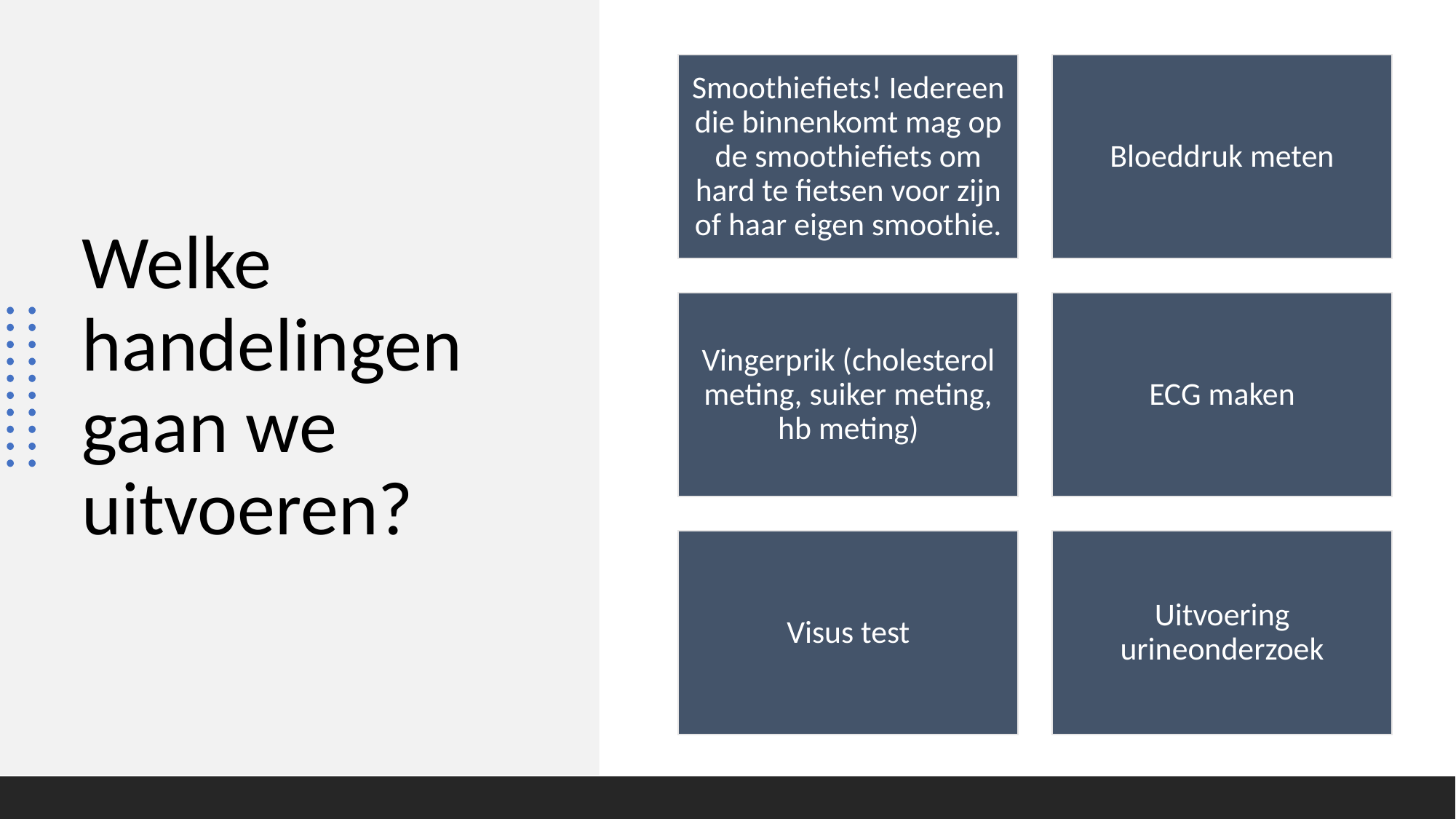

Smoothiefiets! Iedereen die binnenkomt mag op de smoothiefiets om hard te fietsen voor zijn of haar eigen smoothie.
Bloeddruk meten
Vingerprik (cholesterol meting, suiker meting, hb meting)
ECG maken
Visus test
Uitvoering urineonderzoek
# Welke handelingen gaan we uitvoeren?